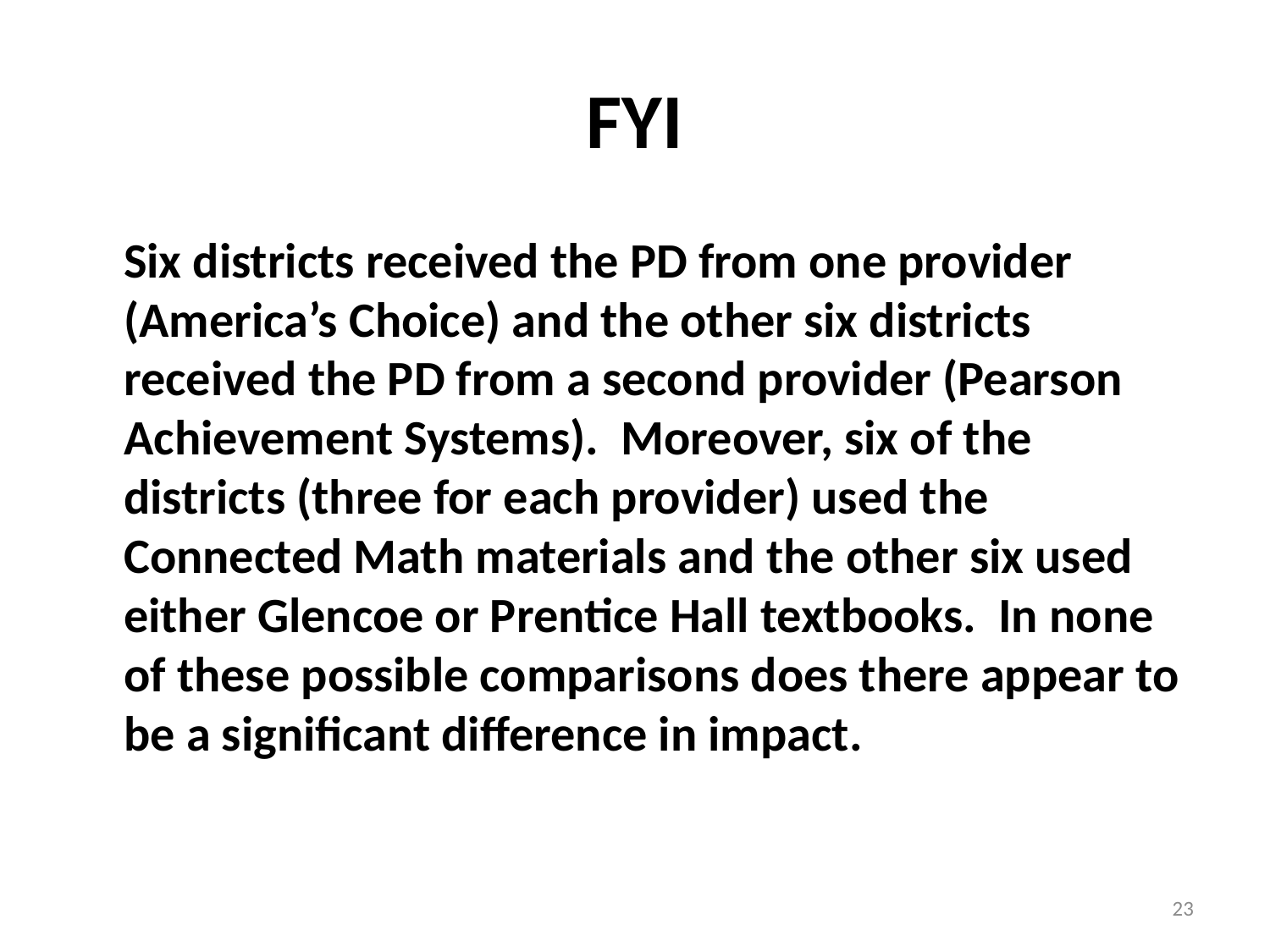

# FYI
	Six districts received the PD from one provider (America’s Choice) and the other six districts received the PD from a second provider (Pearson Achievement Systems).  Moreover, six of the districts (three for each provider) used the Connected Math materials and the other six used either Glencoe or Prentice Hall textbooks.  In none of these possible comparisons does there appear to be a significant difference in impact.

23